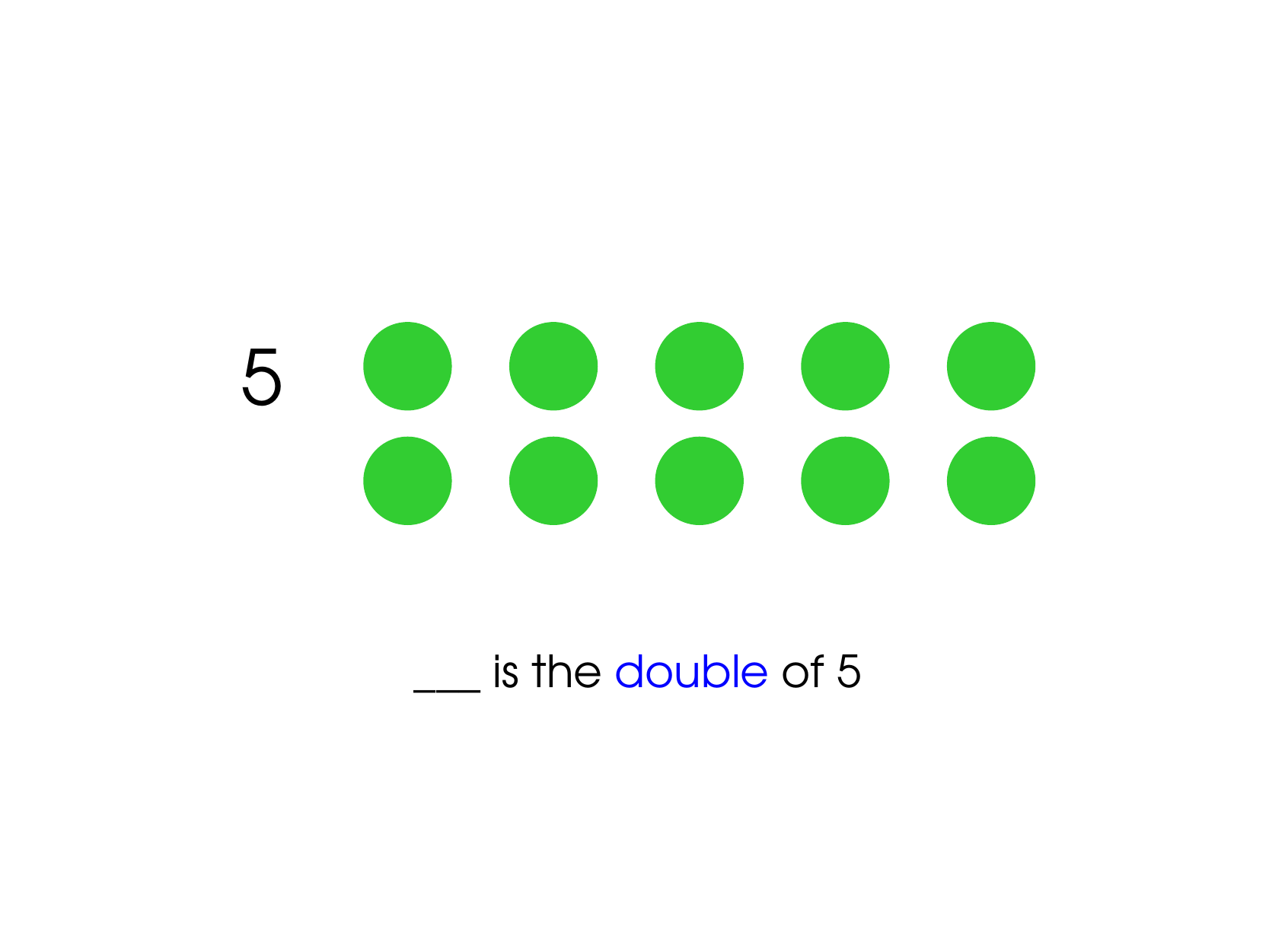

5

___ is the double of 5